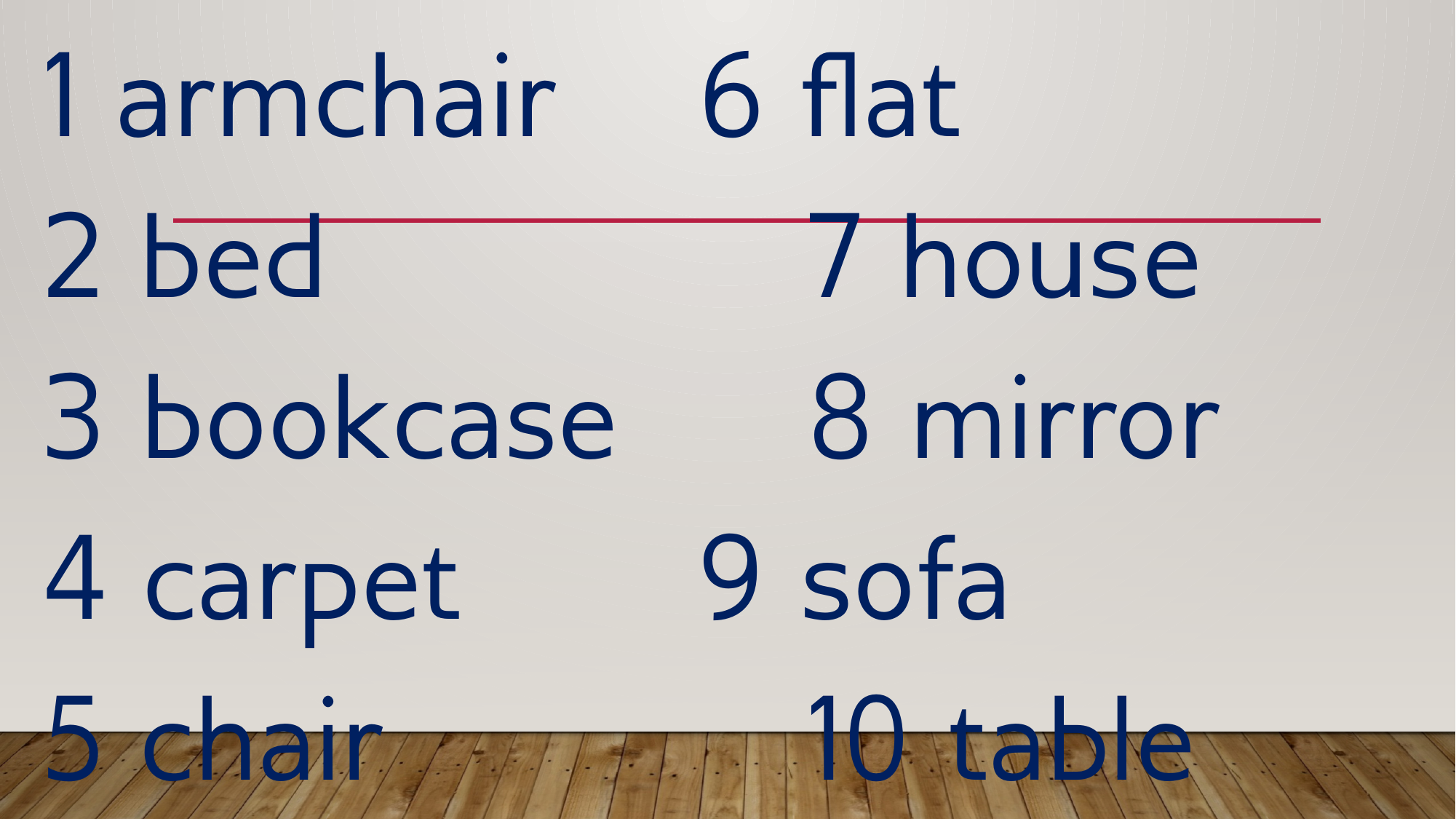

1 armchair		6 flat
2 bed					7 house
3 bookcase		8 mirror
4 carpet			9 sofa
5 chair				10 table